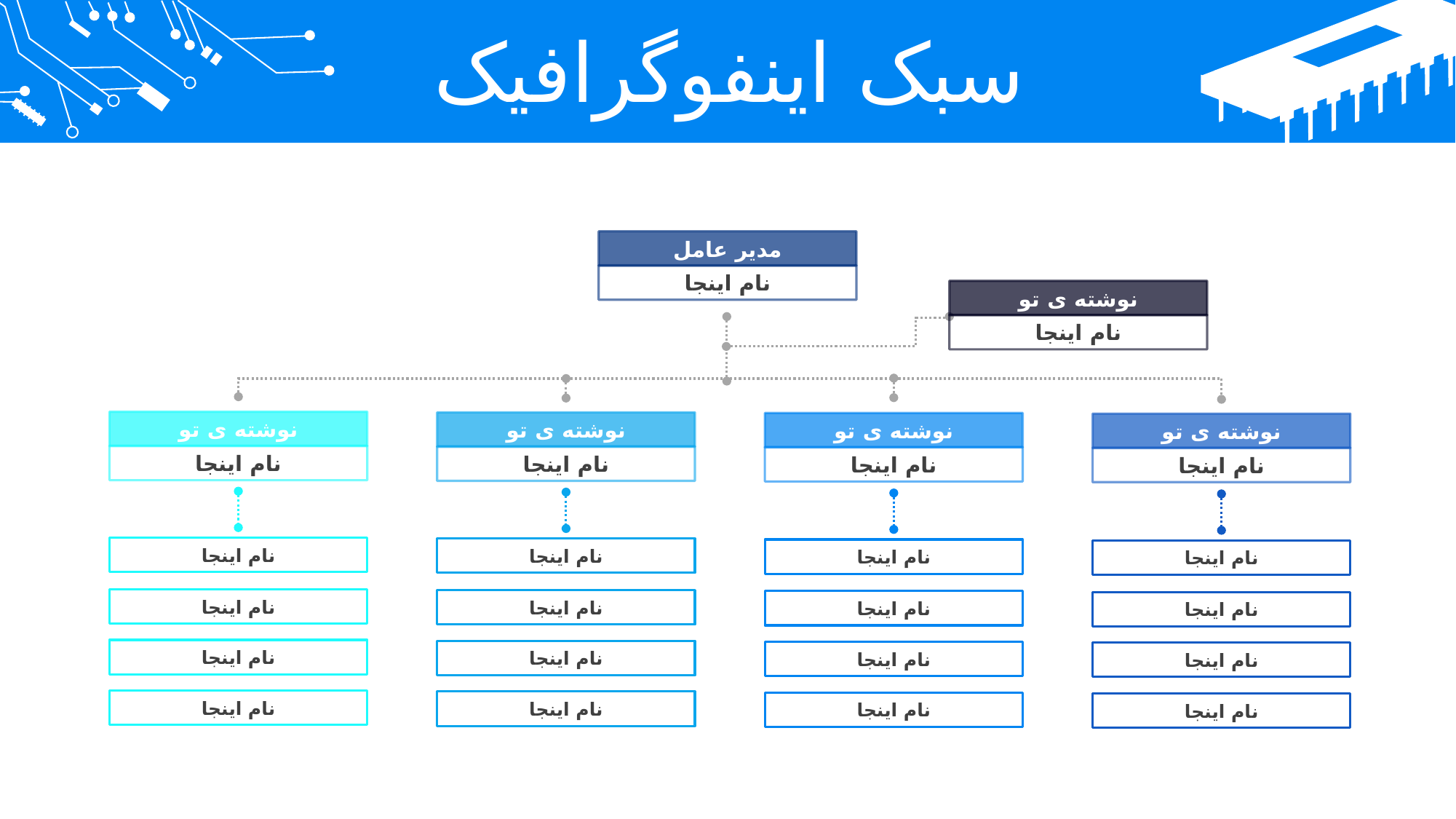

سبک اینفوگرافیک
مدیر عامل
نام اینجا
نوشته ی تو
نام اینجا

نوشته ی تو
نوشته ی تو
نوشته ی تو
نوشته ی تو
نام اینجا
نام اینجا
نام اینجا
نام اینجا

نام اینجا
نام اینجا
نام اینجا
نام اینجا
نام اینجا
نام اینجا
نام اینجا
نام اینجا
نام اینجا
نام اینجا
نام اینجا
نام اینجا
نام اینجا
نام اینجا
نام اینجا
نام اینجا